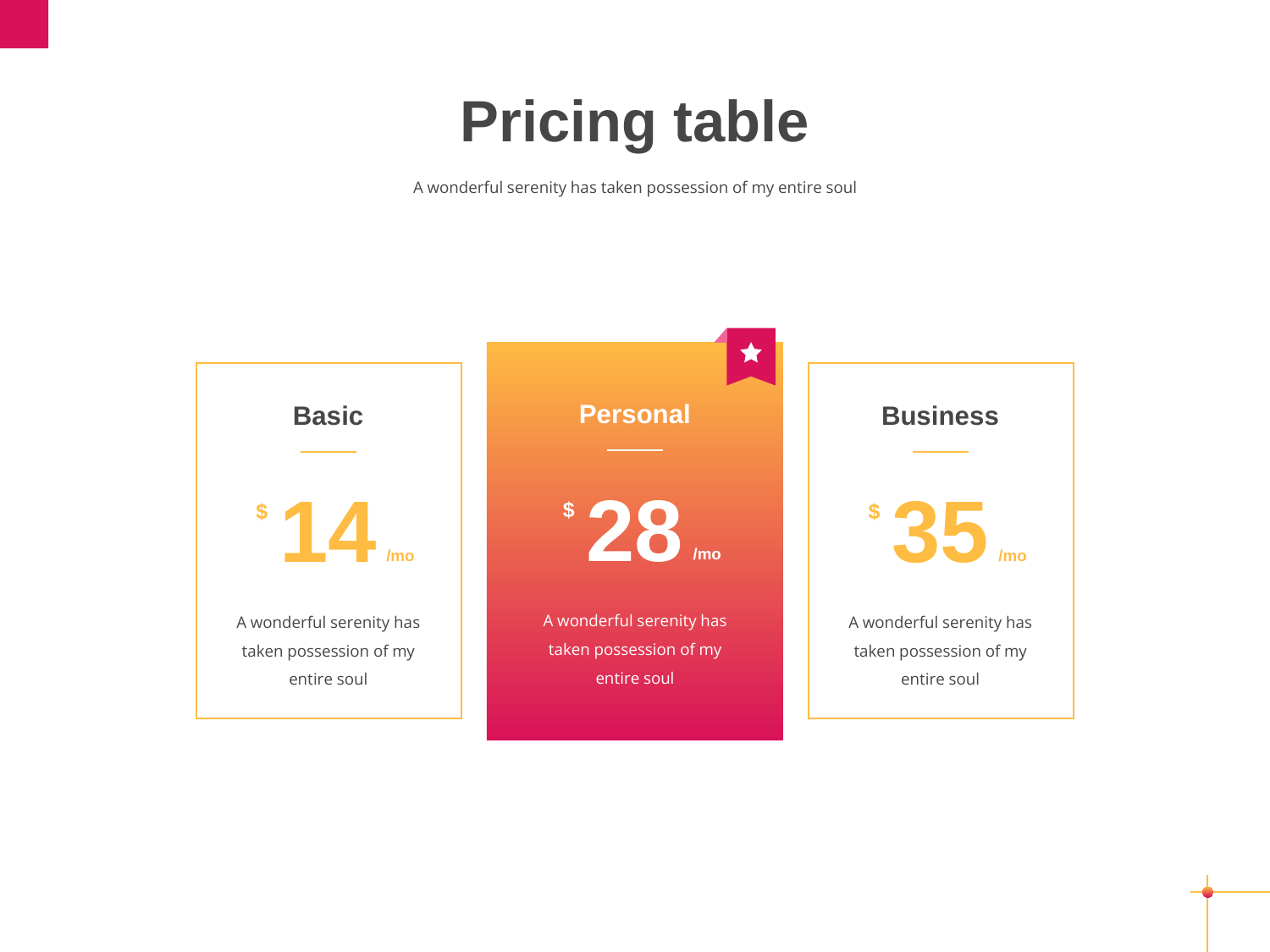

Pricing table
A wonderful serenity has taken possession of my entire soul

Personal
Basic
Business
28
14
35
$
$
$
/mo
/mo
/mo
A wonderful serenity has taken possession of my entire soul
A wonderful serenity has taken possession of my entire soul
A wonderful serenity has taken possession of my entire soul